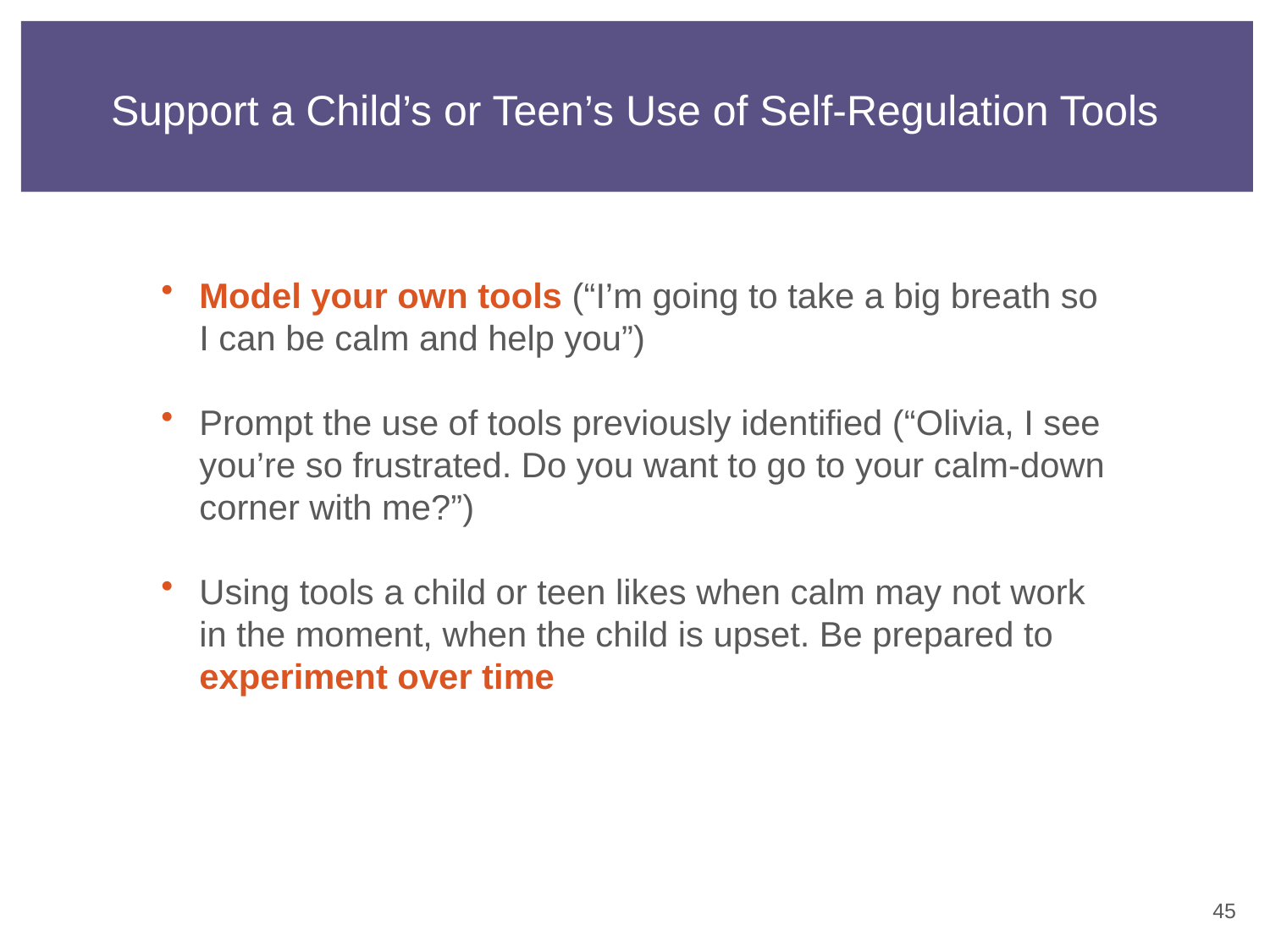

# Support a Child’s or Teen’s Use of Self-Regulation Tools
Model your own tools (“I’m going to take a big breath so I can be calm and help you”)
Prompt the use of tools previously identified (“Olivia, I see you’re so frustrated. Do you want to go to your calm-down corner with me?”)
Using tools a child or teen likes when calm may not work in the moment, when the child is upset. Be prepared to experiment over time
45